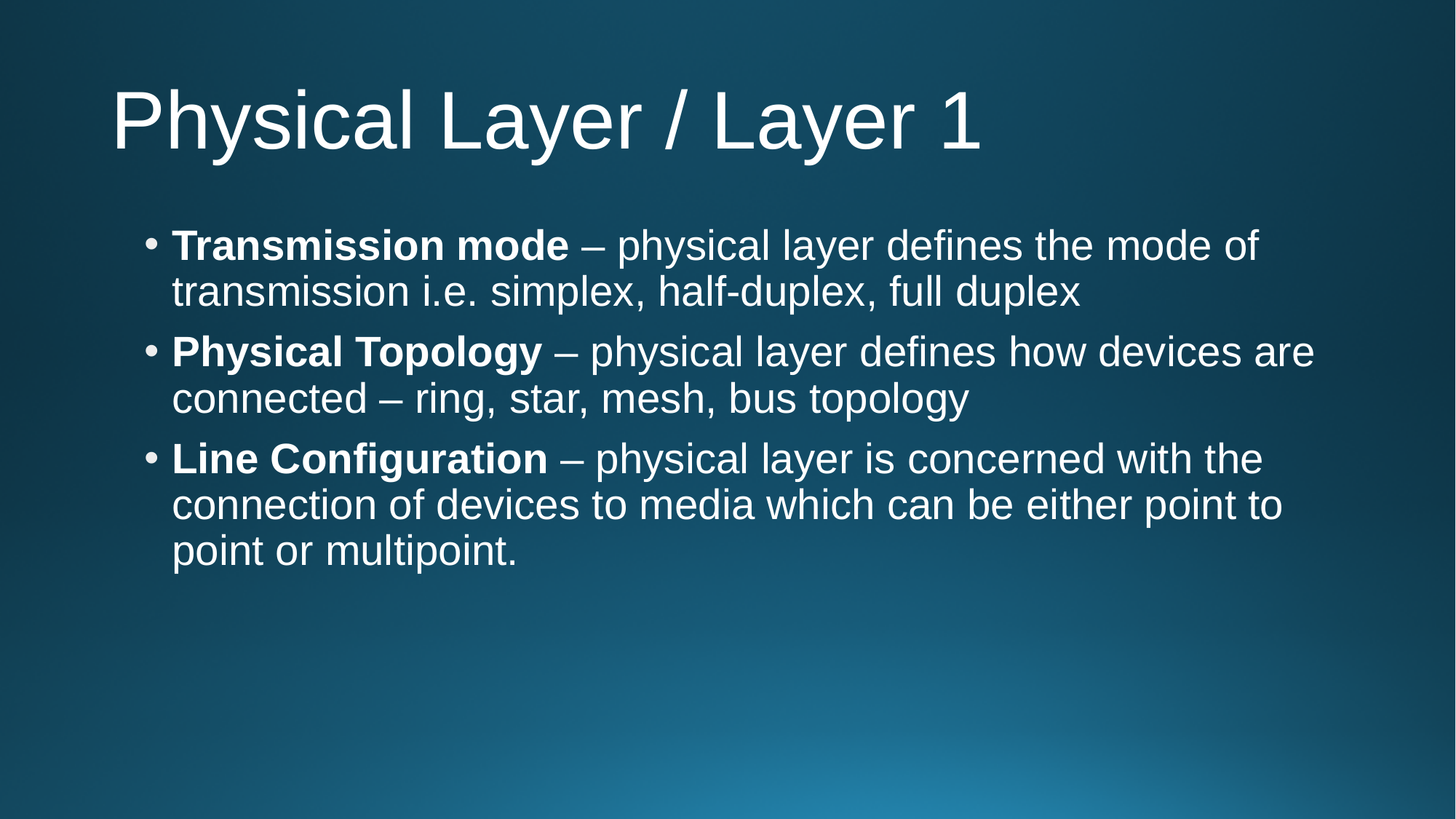

# Physical Layer / Layer 1
Transmission mode – physical layer defines the mode of transmission i.e. simplex, half-duplex, full duplex
Physical Topology – physical layer defines how devices are connected – ring, star, mesh, bus topology
Line Configuration – physical layer is concerned with the connection of devices to media which can be either point to point or multipoint.